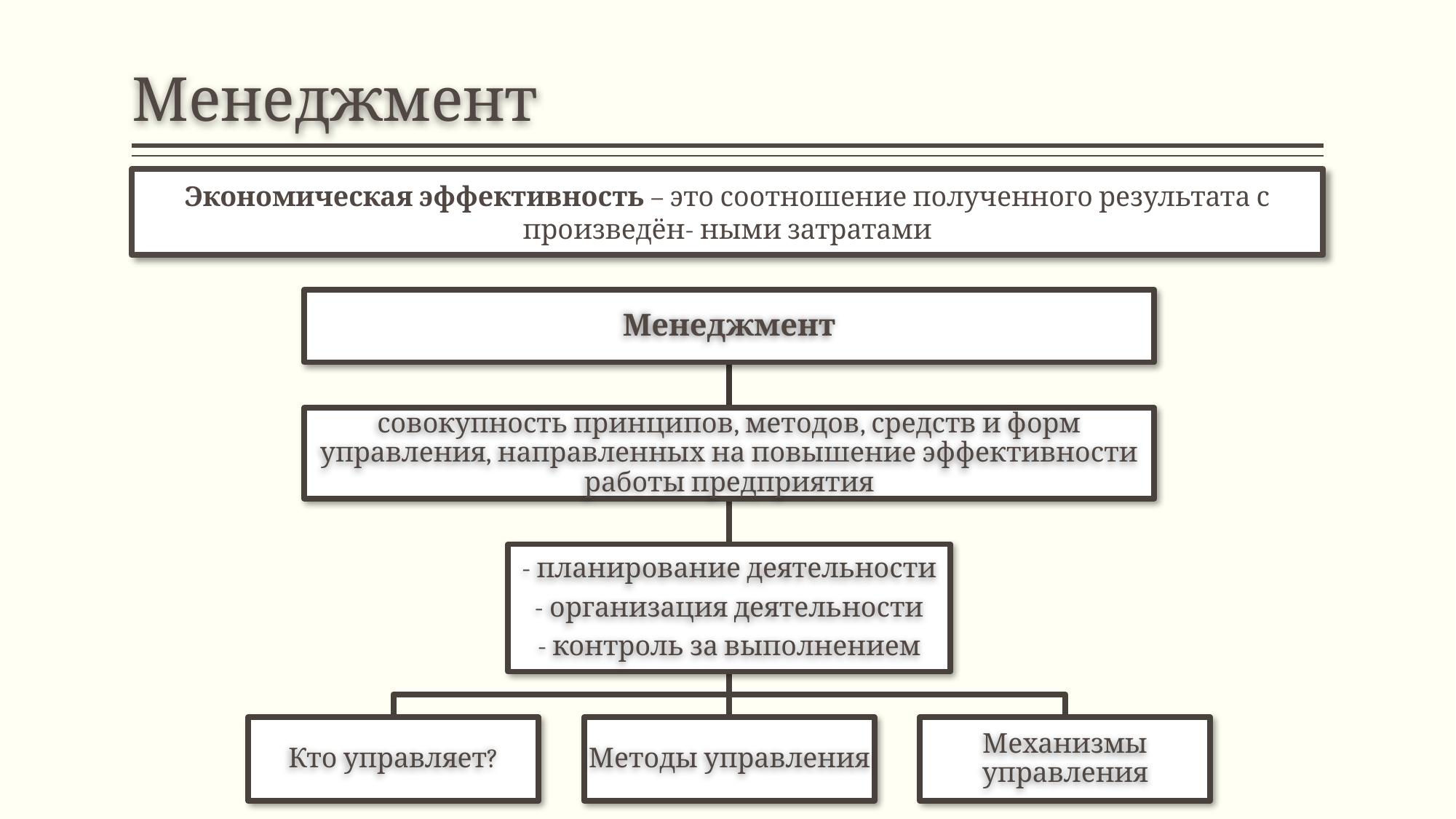

# Менеджмент
Экономическая эффективность – это соотношение полученного результата с произведён- ными затратами

Менеджмент

совокупность принципов, методов, средств и форм управления, направленных на повышение эффективности работы предприятия

- планирование деятельности
- организация деятельности
- контроль за выполнением

Кто управляет?

Методы управления

Механизмы управления